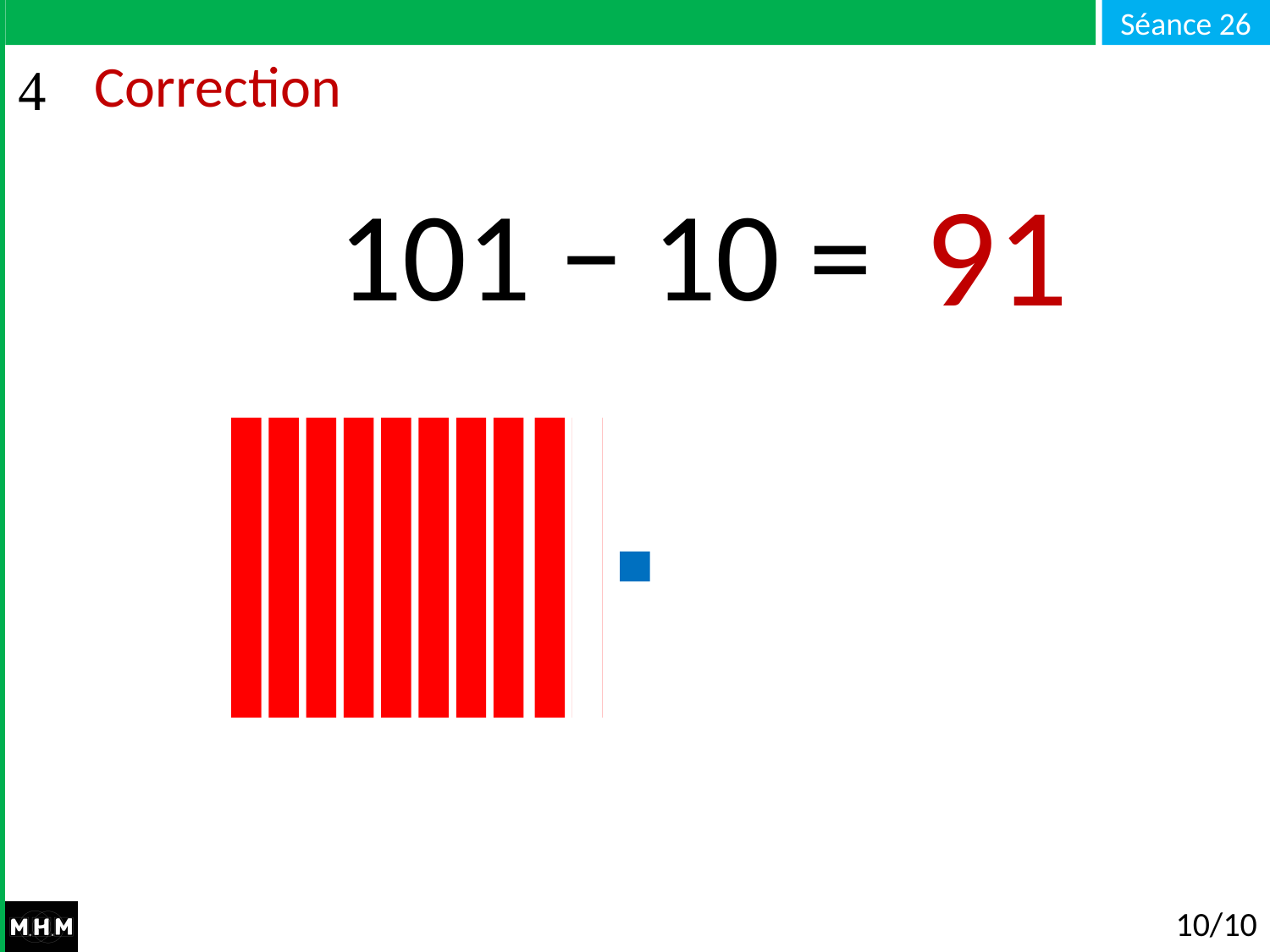

# Correction
91
101 − 10 = …

10/10